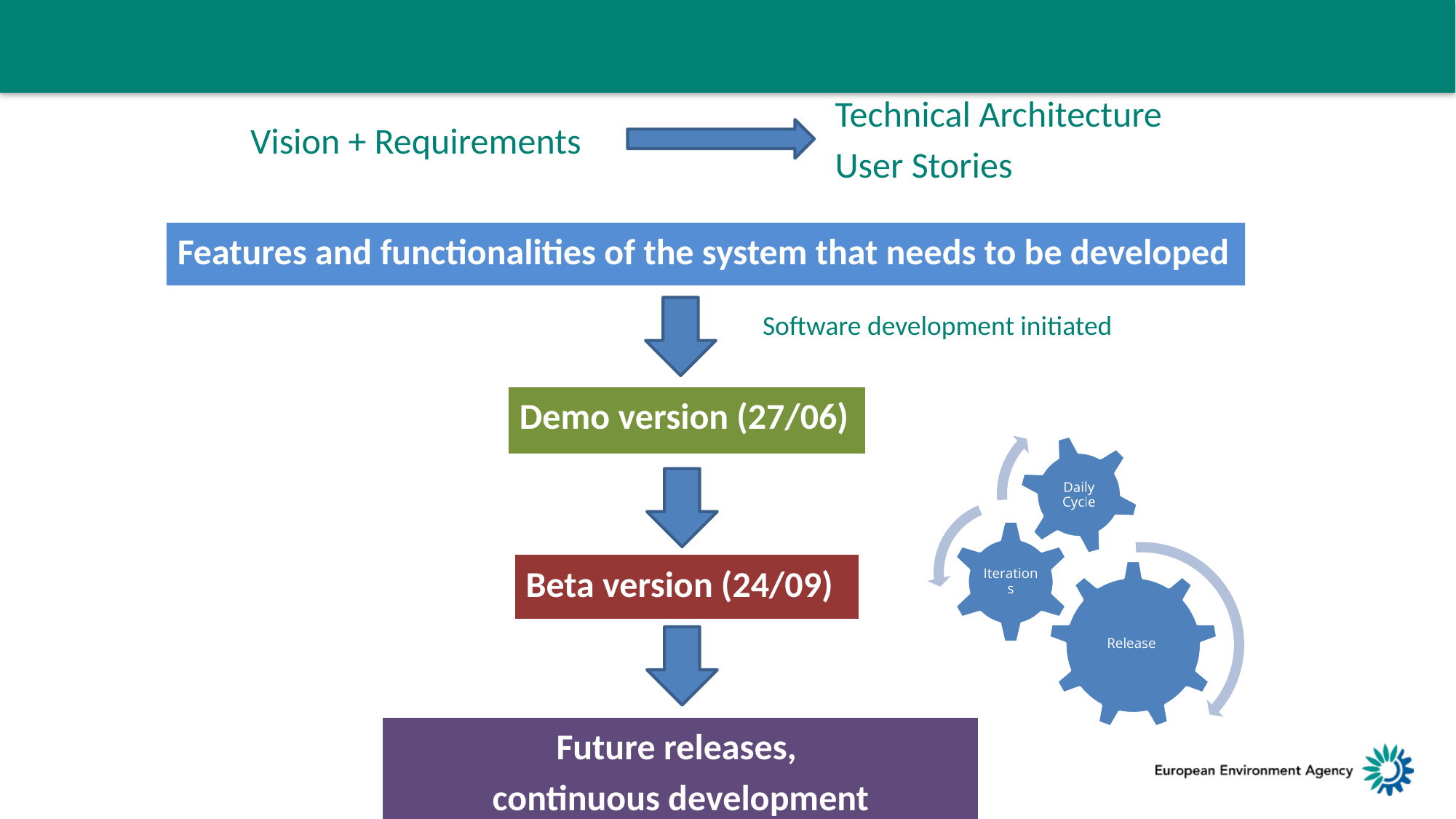

Technical Architecture
User Stories
Vision + Requirements

Features and functionalities of the system that needs to be developed

Software development initiated
Demo version (27/06)
Release
Iterations
Daily Cycle

Beta version (24/09)

Future releases,
continuous development